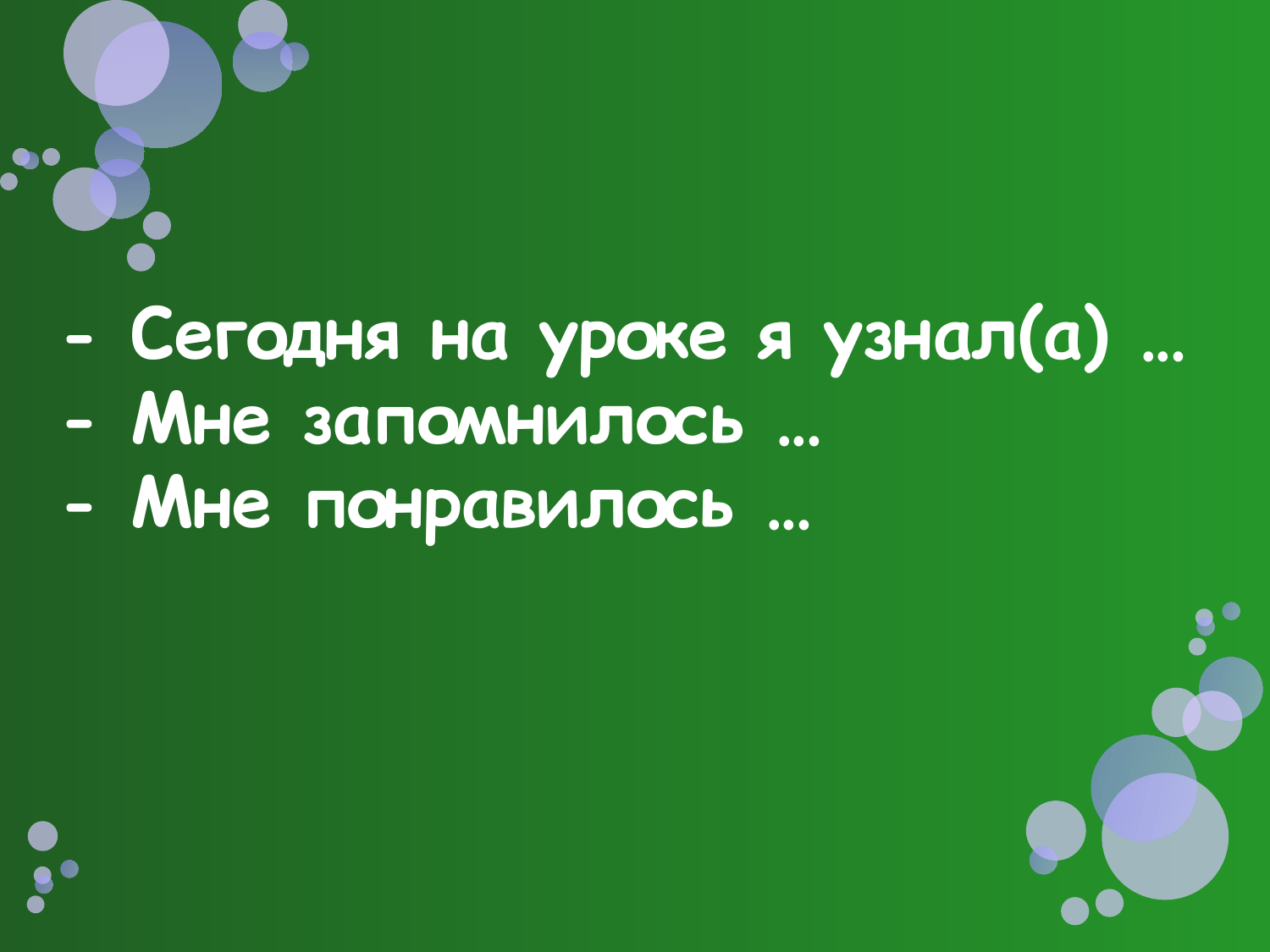

# - Сегодня на уроке я узнал(а) … - Мне запомнилось … - Мне понравилось …